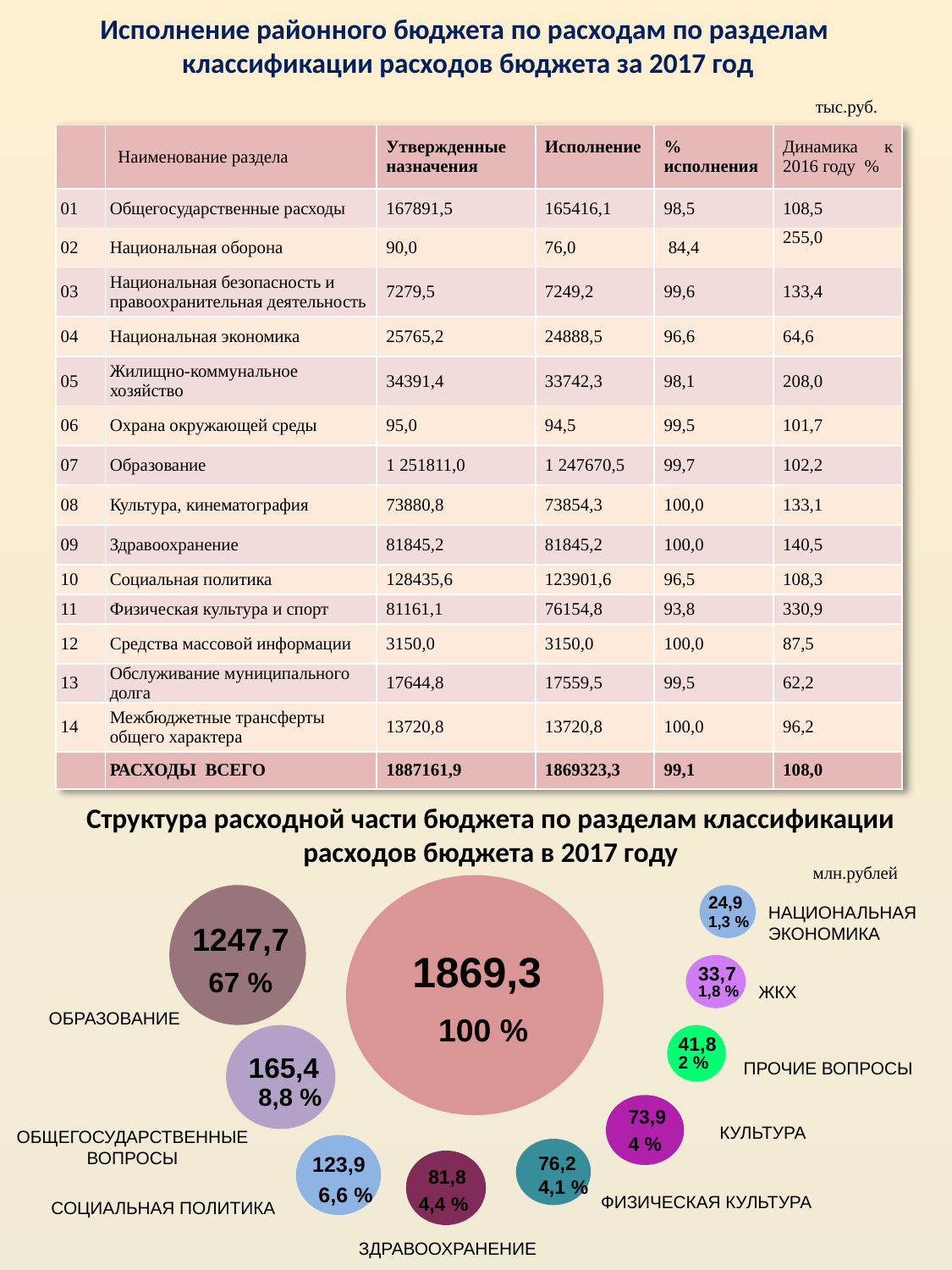

# Исполнение районного бюджета по расходам по разделам  классификации расходов бюджета за 2017 год
тыс.руб.
|  | Наименование раздела | Утвержденные назначения | Исполнение | % исполнения | Динамика к 2016 году % |
| --- | --- | --- | --- | --- | --- |
| 01 | Общегосударственные расходы | 167891,5 | 165416,1 | 98,5 | 108,5 |
| 02 | Национальная оборона | 90,0 | 76,0 | 84,4 | 255,0 |
| 03 | Национальная безопасность и правоохранительная деятельность | 7279,5 | 7249,2 | 99,6 | 133,4 |
| 04 | Национальная экономика | 25765,2 | 24888,5 | 96,6 | 64,6 |
| 05 | Жилищно-коммунальное хозяйство | 34391,4 | 33742,3 | 98,1 | 208,0 |
| 06 | Охрана окружающей среды | 95,0 | 94,5 | 99,5 | 101,7 |
| 07 | Образование | 1 251811,0 | 1 247670,5 | 99,7 | 102,2 |
| 08 | Культура, кинематография | 73880,8 | 73854,3 | 100,0 | 133,1 |
| 09 | Здравоохранение | 81845,2 | 81845,2 | 100,0 | 140,5 |
| 10 | Социальная политика | 128435,6 | 123901,6 | 96,5 | 108,3 |
| 11 | Физическая культура и спорт | 81161,1 | 76154,8 | 93,8 | 330,9 |
| 12 | Средства массовой информации | 3150,0 | 3150,0 | 100,0 | 87,5 |
| 13 | Обслуживание муниципального долга | 17644,8 | 17559,5 | 99,5 | 62,2 |
| 14 | Межбюджетные трансферты общего характера | 13720,8 | 13720,8 | 100,0 | 96,2 |
|  | РАСХОДЫ ВСЕГО | 1887161,9 | 1869323,3 | 99,1 | 108,0 |
Структура расходной части бюджета по разделам классификации расходов бюджета в 2017 году
млн.рублей

24,9

НАЦИОНАЛЬНАЯ ЭКОНОМИКА
1,3 %
1247,7
1869,3

33,7
67 %
1,8 %
ЖКХ
ОБРАЗОВАНИЕ
100 %

41,8

165,4
2 %
ПРОЧИЕ ВОПРОСЫ
8,8 %

73,9
КУЛЬТУРА
ОБЩЕГОСУДАРСТВЕННЫЕ ВОПРОСЫ
4 %

123,9
76,2

81,8
4,1 %
6,6 %
4,4 %
ФИЗИЧЕСКАЯ КУЛЬТУРА
СОЦИАЛЬНАЯ ПОЛИТИКА
ЗДРАВООХРАНЕНИЕ